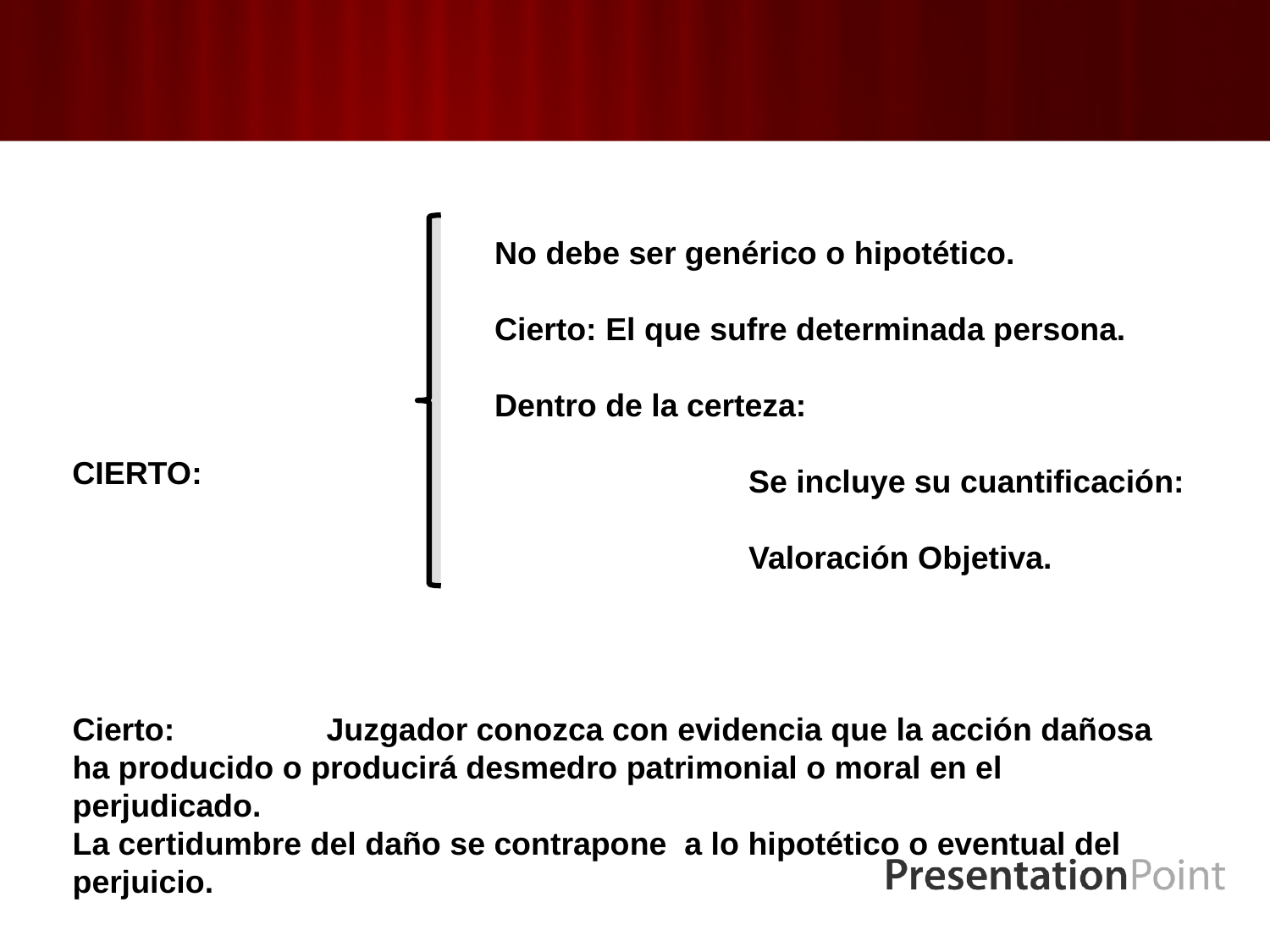

No debe ser genérico o hipotético.

Cierto: El que sufre determinada persona.

Dentro de la certeza:

		Se incluye su cuantificación:

		Valoración Objetiva.
CIERTO:
Cierto: 		Juzgador conozca con evidencia que la acción dañosa ha producido o producirá desmedro patrimonial o moral en el perjudicado.
La certidumbre del daño se contrapone  a lo hipotético o eventual del
perjuicio.